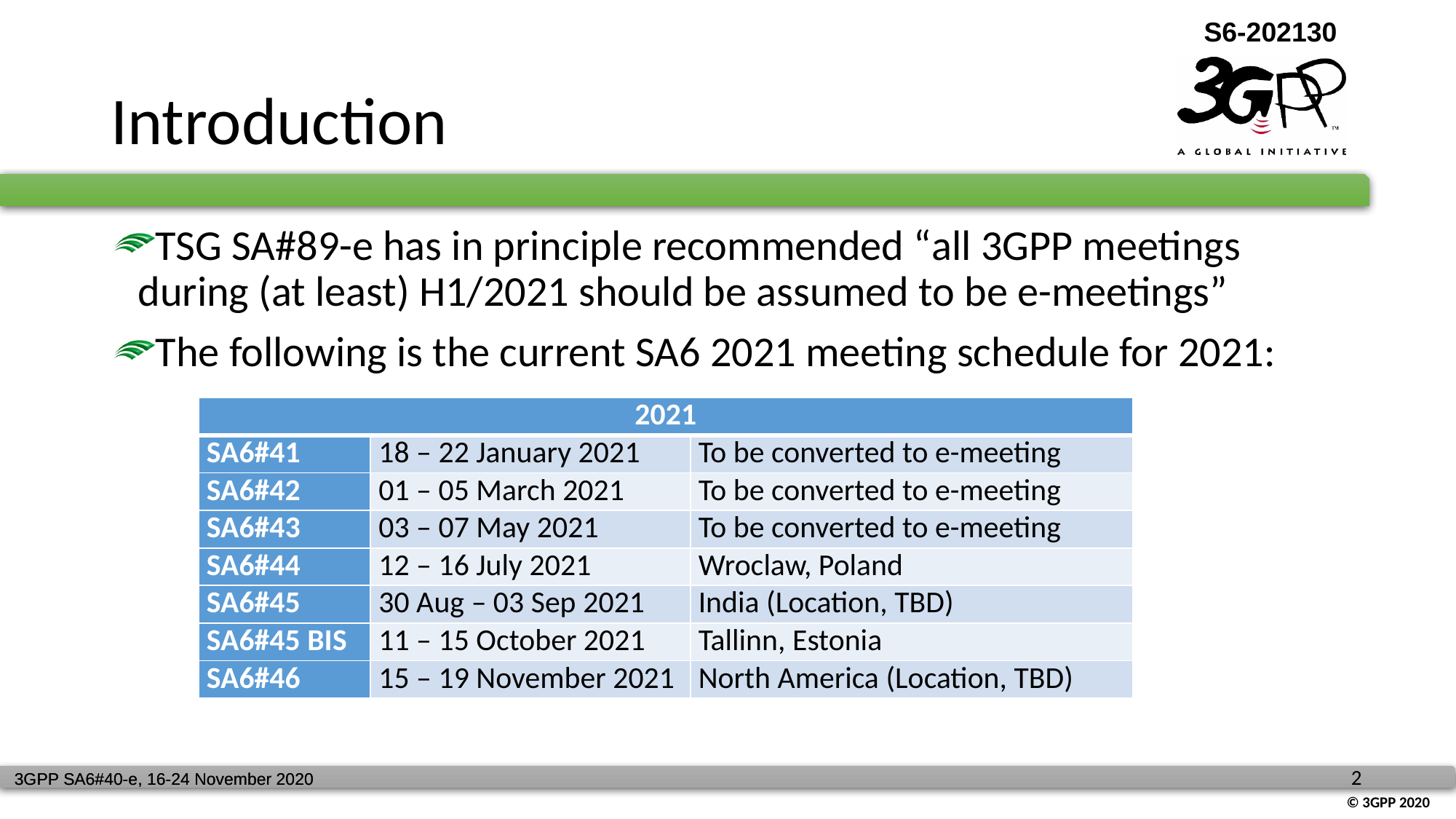

# Introduction
TSG SA#89-e has in principle recommended “all 3GPP meetings during (at least) H1/2021 should be assumed to be e-meetings”
The following is the current SA6 2021 meeting schedule for 2021:

| 2021 |  |  |
| --- | --- | --- |
| SA6#41 | 18 – 22 January 2021 | To be converted to e-meeting |
| SA6#42 | 01 – 05 March 2021 | To be converted to e-meeting |
| SA6#43 | 03 – 07 May 2021 | To be converted to e-meeting |
| SA6#44 | 12 – 16 July 2021 | Wroclaw, Poland |
| SA6#45 | 30 Aug – 03 Sep 2021 | India (Location, TBD) |
| SA6#45 BIS | 11 – 15 October 2021 | Tallinn, Estonia |
| SA6#46 | 15 – 19 November 2021 | North America (Location, TBD) |